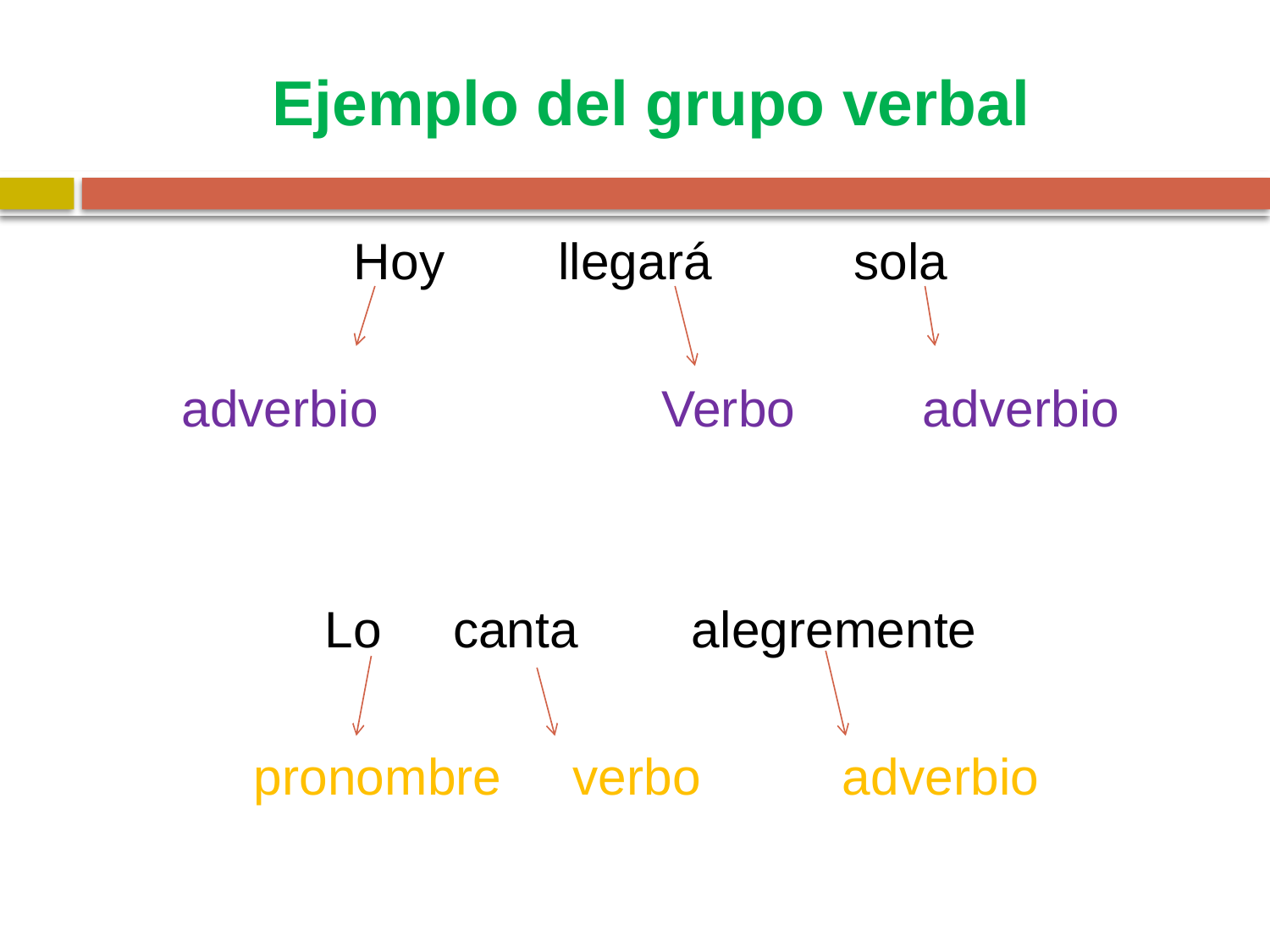

# Ejemplo del grupo verbal
Hoy        llegará          sola

adverbio                    Verbo         adverbio

Lo     canta        alegremente

           pronombre     verbo          adverbio